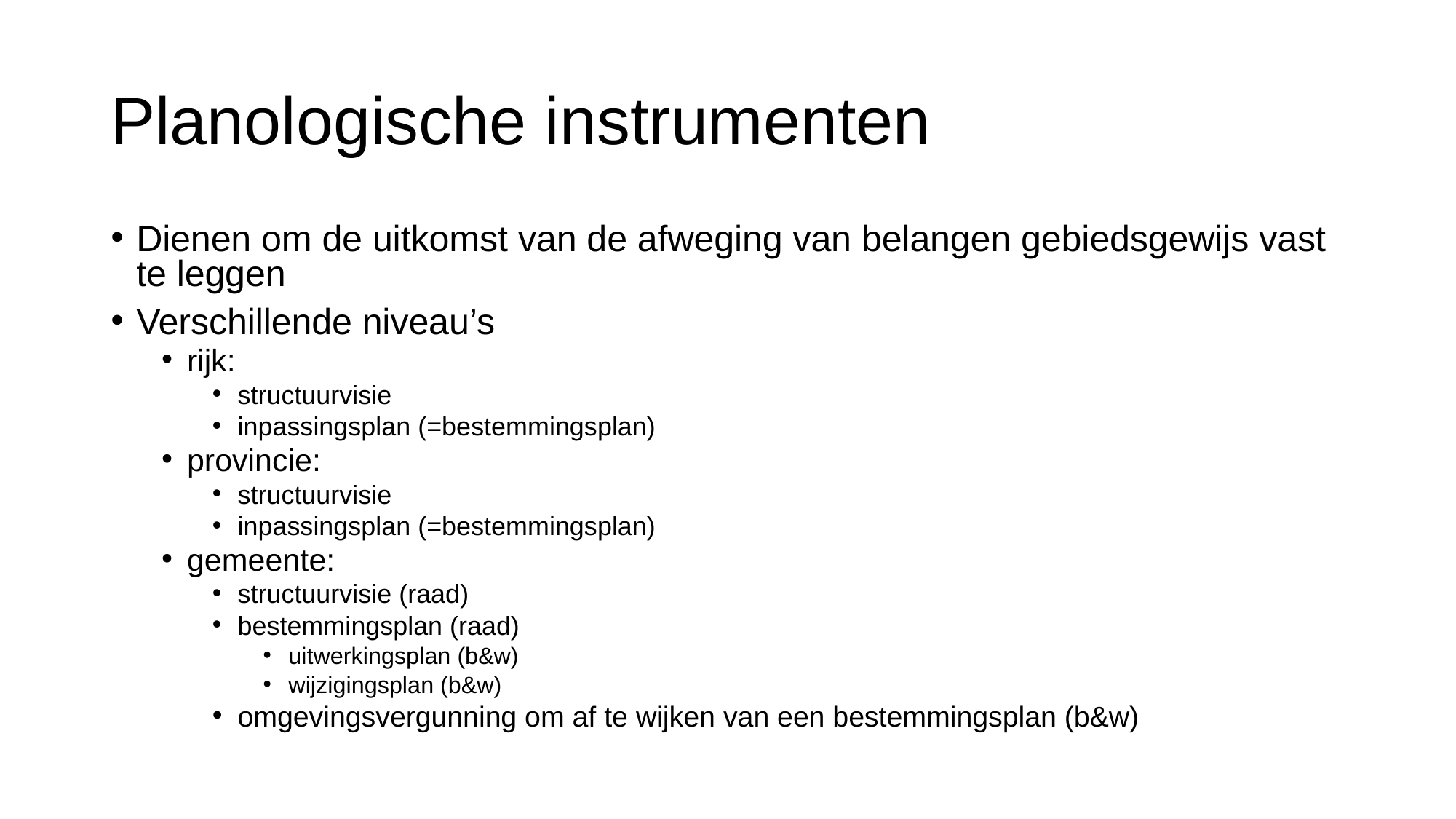

# Planologische instrumenten
Dienen om de uitkomst van de afweging van belangen gebiedsgewijs vast te leggen
Verschillende niveau’s
rijk:
structuurvisie
inpassingsplan (=bestemmingsplan)
provincie:
structuurvisie
inpassingsplan (=bestemmingsplan)
gemeente:
structuurvisie (raad)
bestemmingsplan (raad)
uitwerkingsplan (b&w)
wijzigingsplan (b&w)
omgevingsvergunning om af te wijken van een bestemmingsplan (b&w)